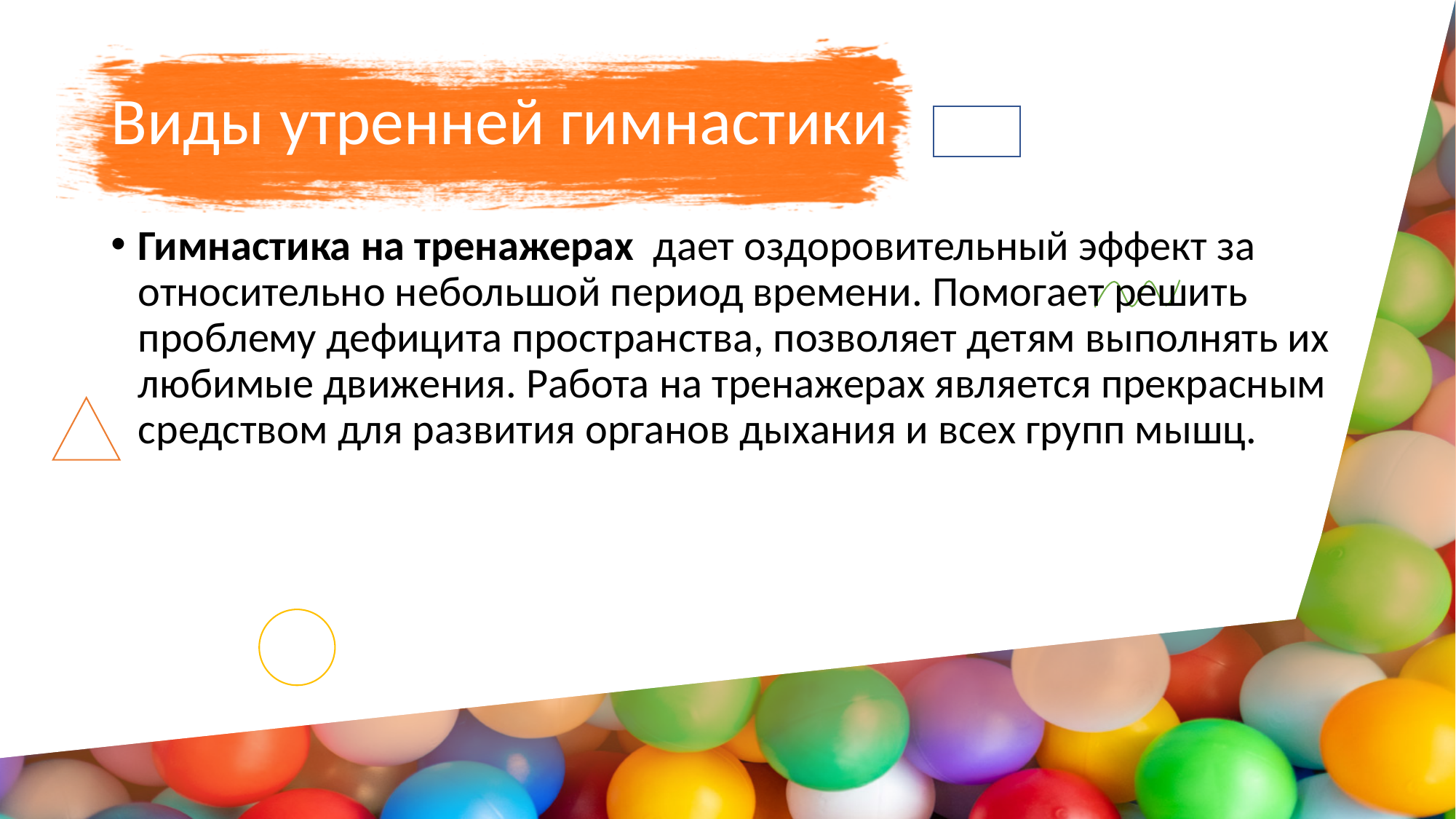

# Виды утренней гимнастики
Гимнастика на тренажерах  дает оздоровительный эффект за относительно небольшой период времени. Помогает решить проблему дефицита пространства, позволяет детям выполнять их любимые движения. Работа на тренажерах является прекрасным средством для развития органов дыхания и всех групп мышц.